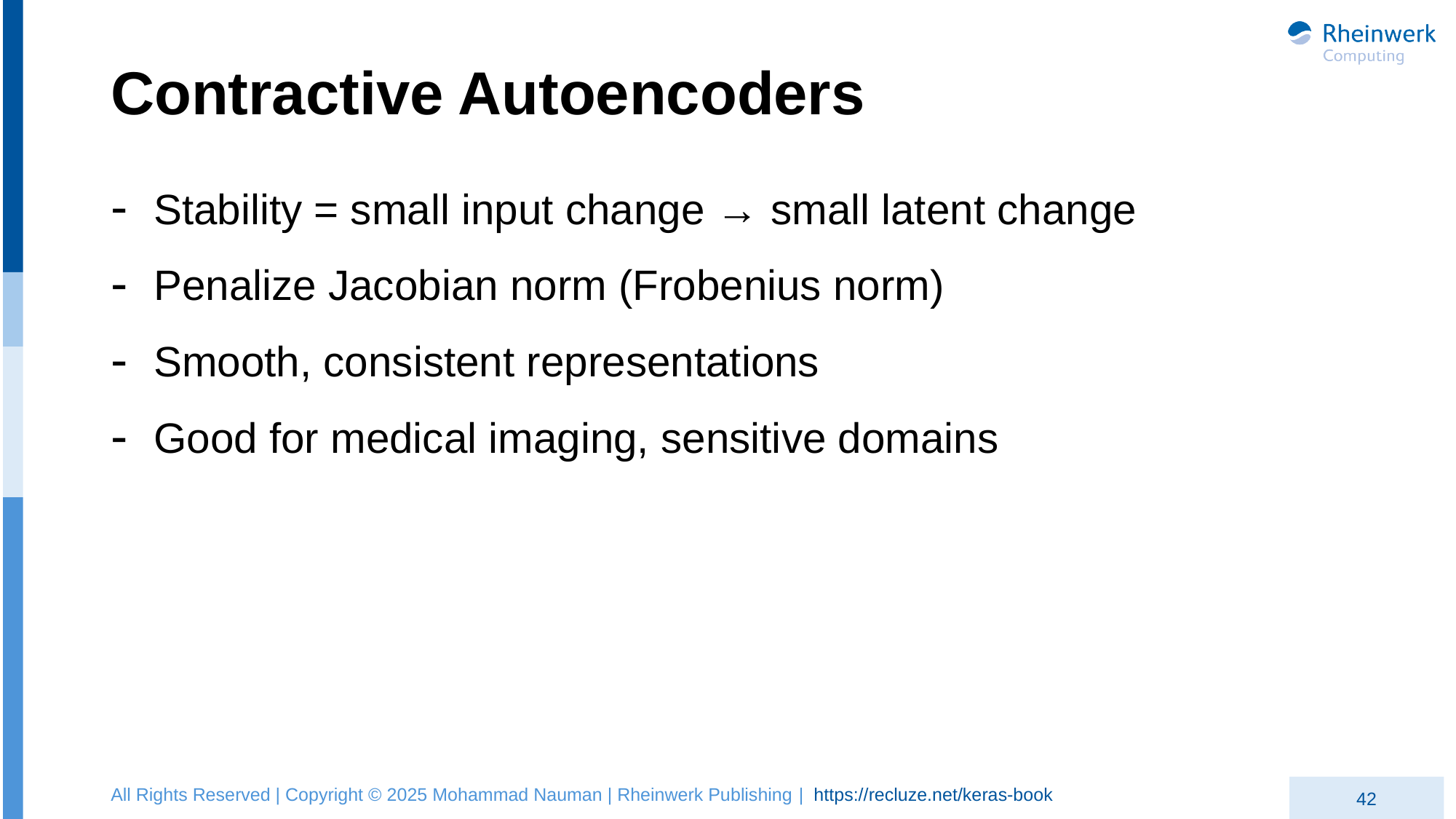

# Contractive Autoencoders
Stability = small input change → small latent change
Penalize Jacobian norm (Frobenius norm)
Smooth, consistent representations
Good for medical imaging, sensitive domains